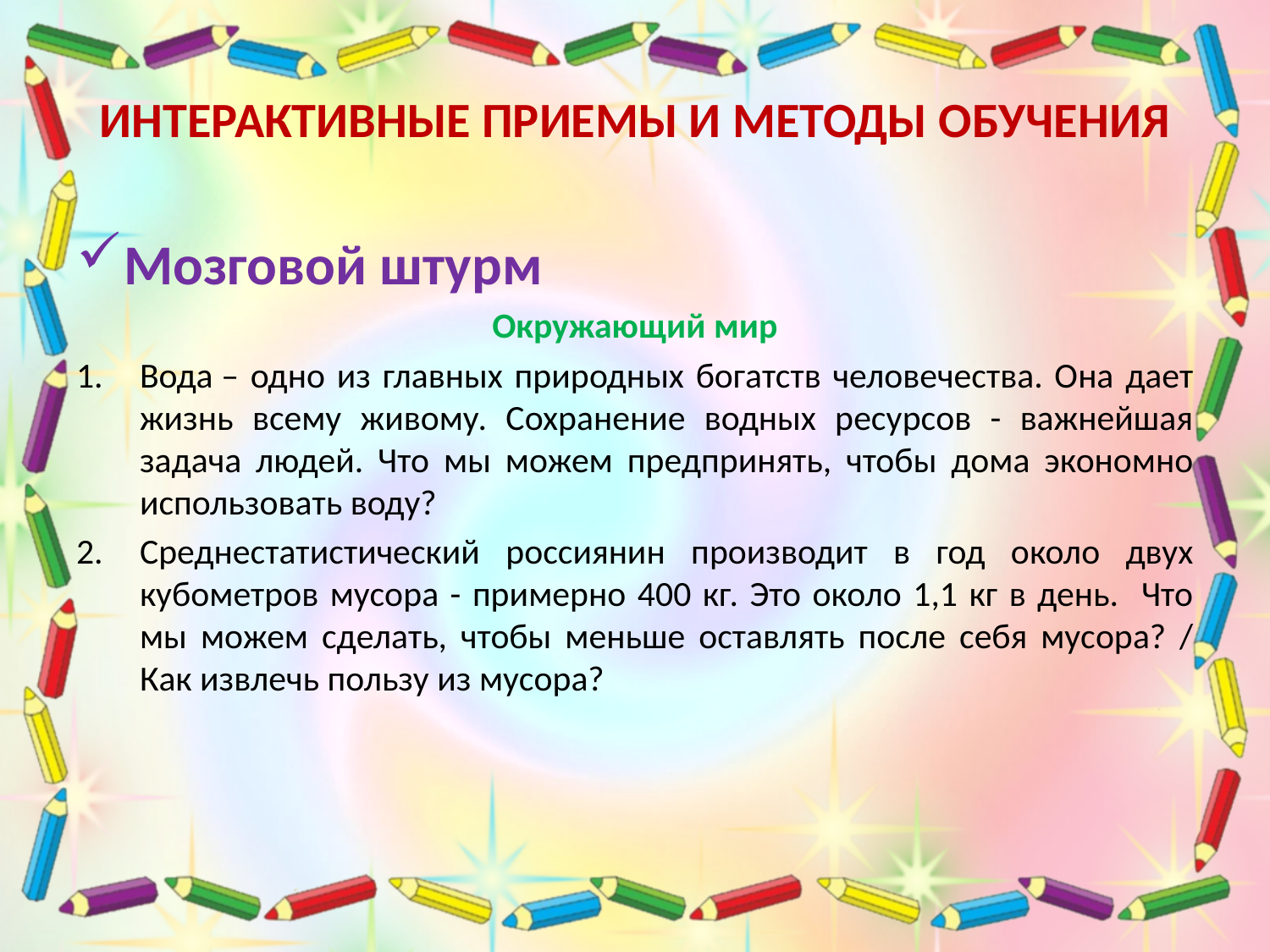

# Интерактивные приемы и методы обучения
Мозговой штурм
Окружающий мир
Вода – одно из главных природных богатств человечества. Она дает жизнь всему живому. Сохранение водных ресурсов - важнейшая задача людей. Что мы можем предпринять, чтобы дома экономно использовать воду?
Среднестатистический россиянин производит в год около двух кубометров мусора - примерно 400 кг. Это около 1,1 кг в день.  Что мы можем сделать, чтобы меньше оставлять после себя мусора? / Как извлечь пользу из мусора?